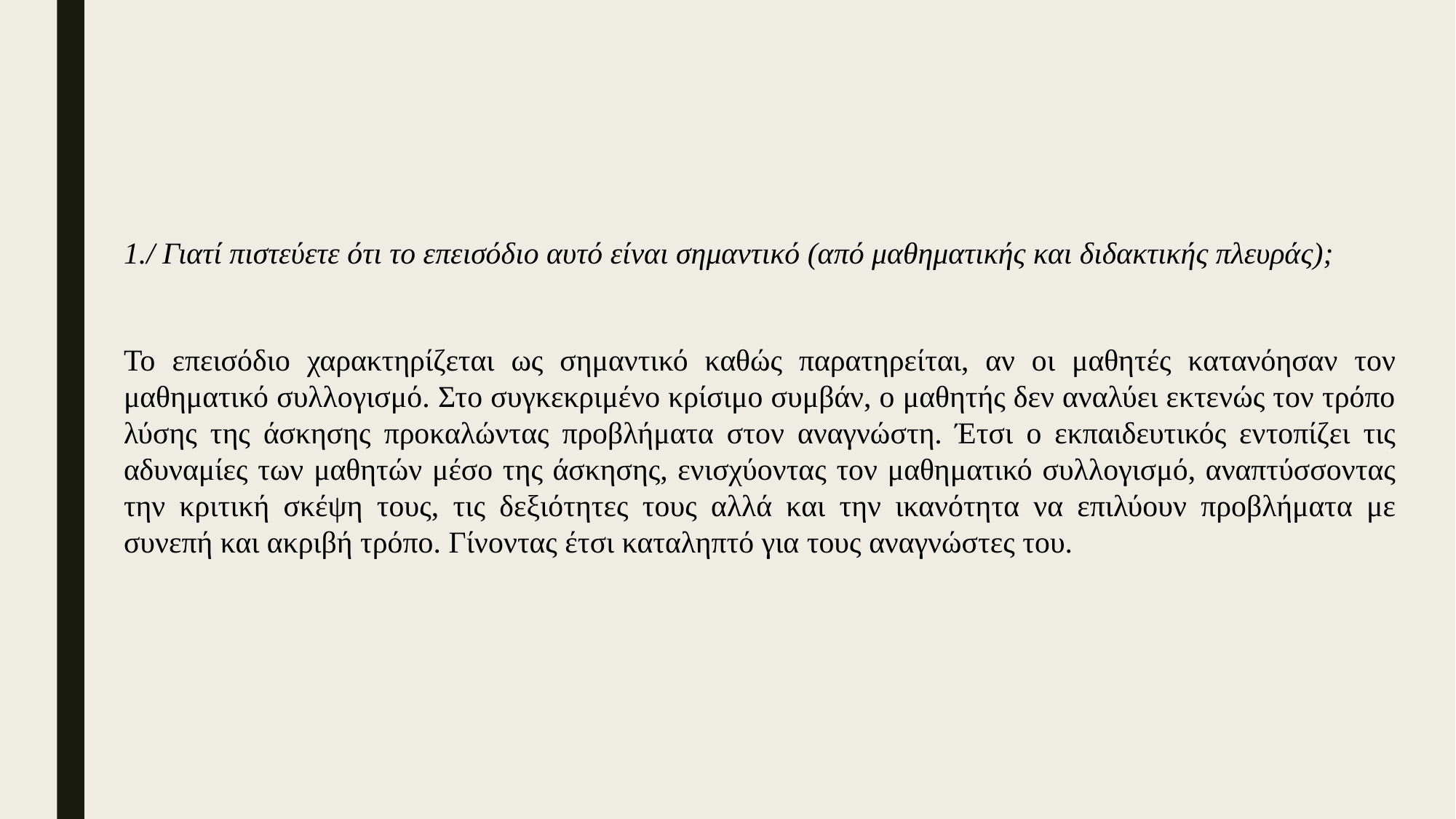

1./ Γιατί πιστεύετε ότι το επεισόδιο αυτό είναι σημαντικό (από μαθηματικής και διδακτικής πλευράς);
Το επεισόδιο χαρακτηρίζεται ως σημαντικό καθώς παρατηρείται, αν οι μαθητές κατανόησαν τον μαθηματικό συλλογισμό. Στο συγκεκριμένο κρίσιμο συμβάν, ο μαθητής δεν αναλύει εκτενώς τον τρόπο λύσης της άσκησης προκαλώντας προβλήματα στον αναγνώστη. Έτσι ο εκπαιδευτικός εντοπίζει τις αδυναμίες των μαθητών μέσο της άσκησης, ενισχύοντας τον μαθηματικό συλλογισμό, αναπτύσσοντας την κριτική σκέψη τους, τις δεξιότητες τους αλλά και την ικανότητα να επιλύουν προβλήματα με συνεπή και ακριβή τρόπο. Γίνοντας έτσι καταληπτό για τους αναγνώστες του.